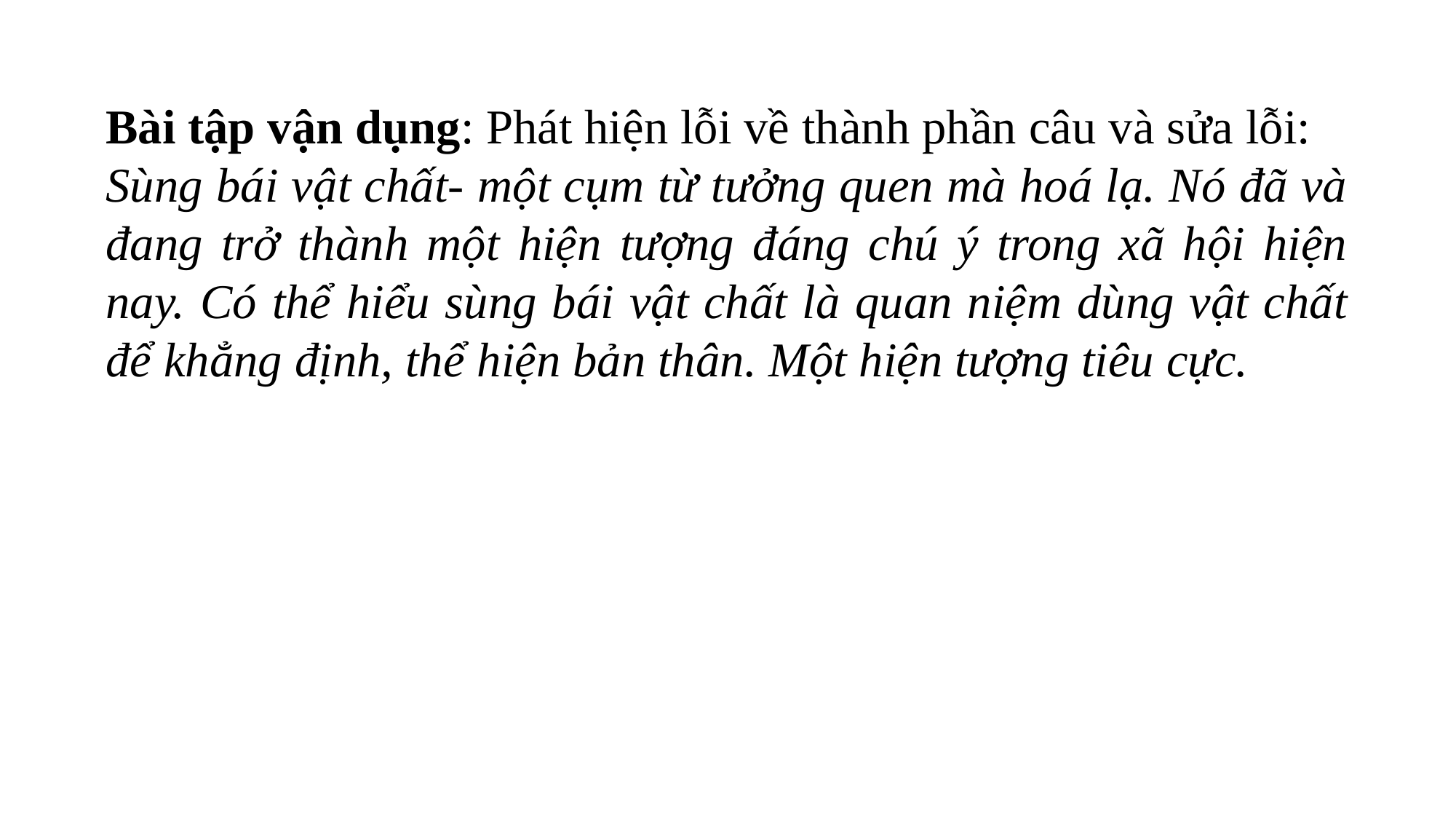

Bài tập vận dụng: Phát hiện lỗi về thành phần câu và sửa lỗi:
Sùng bái vật chất- một cụm từ tưởng quen mà hoá lạ. Nó đã và đang trở thành một hiện tượng đáng chú ý trong xã hội hiện nay. Có thể hiểu sùng bái vật chất là quan niệm dùng vật chất để khẳng định, thể hiện bản thân. Một hiện tượng tiêu cực.